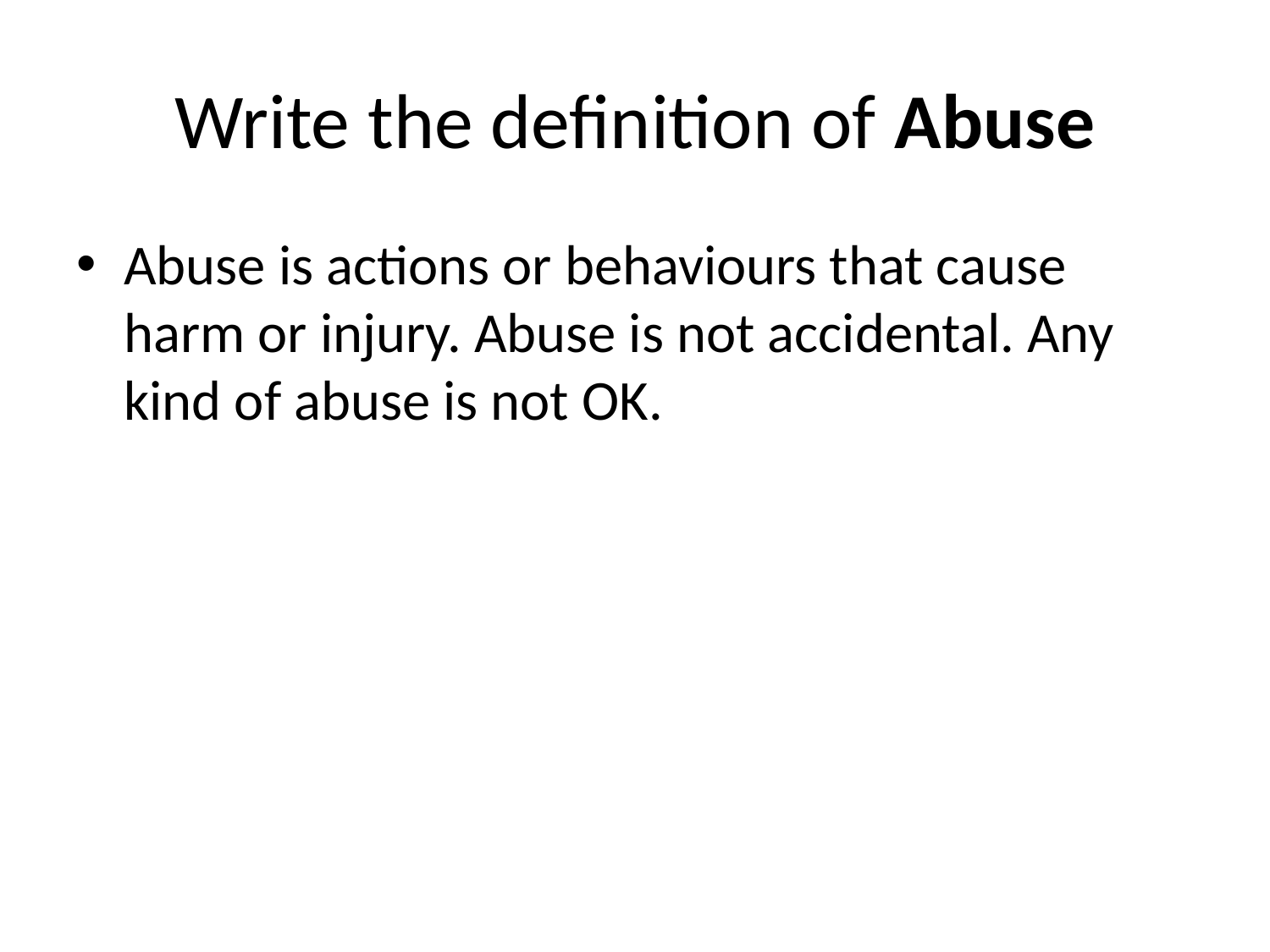

# Write the definition of Abuse
Abuse is actions or behaviours that cause harm or injury. Abuse is not accidental. Any kind of abuse is not OK.